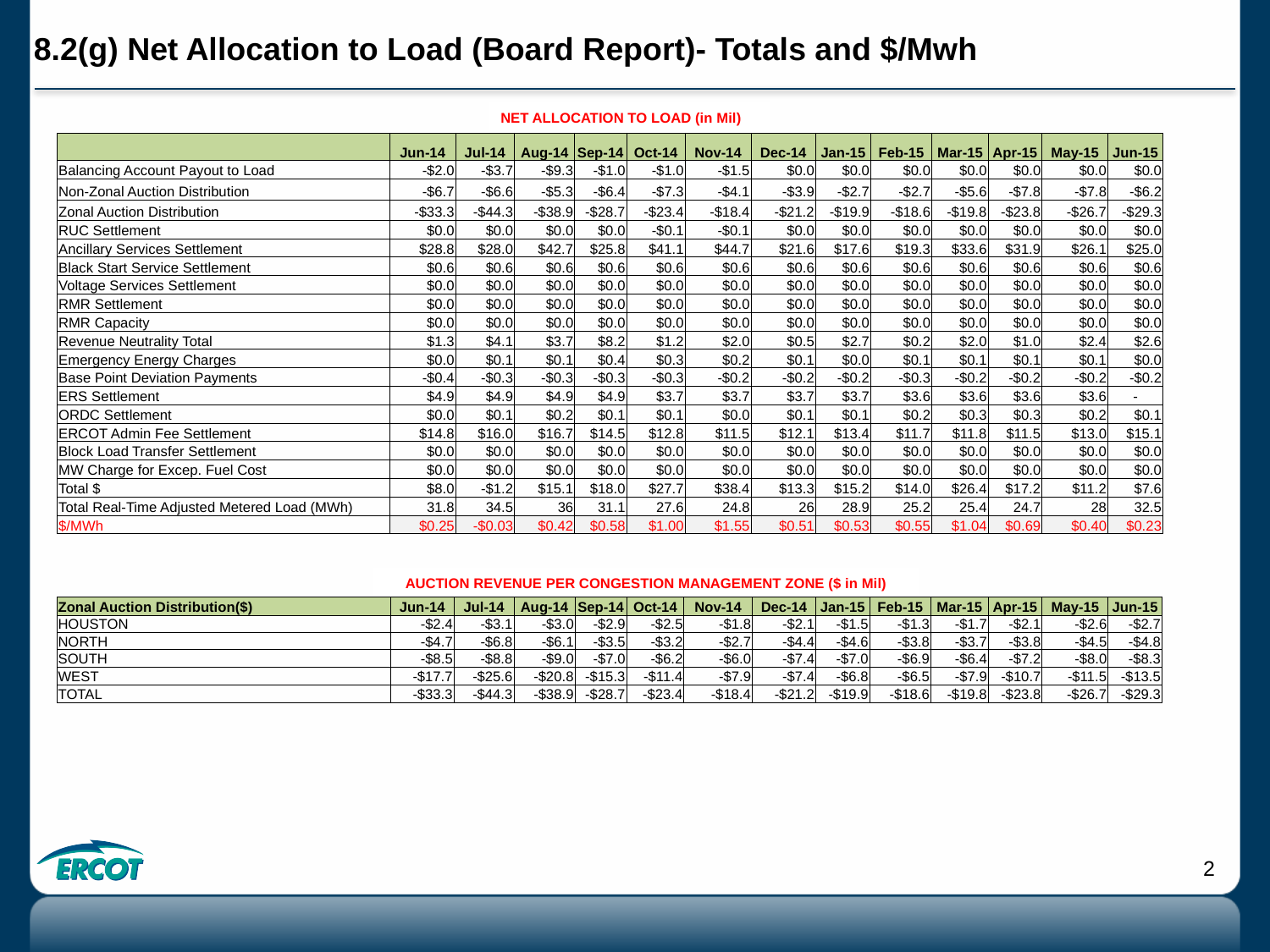

# 8.2(g) Net Allocation to Load (Board Report)- Totals and $/Mwh
NET ALLOCATION TO LOAD (in Mil)
|  | Jun-14 | Jul-14 | Aug-14 | Sep-14 | Oct-14 | Nov-14 | Dec-14 | Jan-15 | Feb-15 | Mar-15 | Apr-15 | May-15 | Jun-15 |
| --- | --- | --- | --- | --- | --- | --- | --- | --- | --- | --- | --- | --- | --- |
| Balancing Account Payout to Load | -$2.0 | -$3.7 | -$9.3 | -$1.0 | -$1.0 | -$1.5 | $0.0 | $0.0 | $0.0 | $0.0 | $0.0 | $0.0 | $0.0 |
| Non-Zonal Auction Distribution | -$6.7 | -$6.6 | -$5.3 | -$6.4 | -$7.3 | -$4.1 | -$3.9 | -$2.7 | -$2.7 | -$5.6 | -$7.8 | -$7.8 | -$6.2 |
| Zonal Auction Distribution | -$33.3 | -$44.3 | -$38.9 | -$28.7 | -$23.4 | -$18.4 | -$21.2 | -$19.9 | -$18.6 | -$19.8 | -$23.8 | -$26.7 | -$29.3 |
| RUC Settlement | $0.0 | $0.0 | $0.0 | $0.0 | -$0.1 | -$0.1 | $0.0 | $0.0 | $0.0 | $0.0 | $0.0 | $0.0 | $0.0 |
| Ancillary Services Settlement | $28.8 | $28.0 | $42.7 | $25.8 | $41.1 | $44.7 | $21.6 | $17.6 | $19.3 | $33.6 | $31.9 | $26.1 | $25.0 |
| Black Start Service Settlement | $0.6 | $0.6 | $0.6 | $0.6 | $0.6 | $0.6 | $0.6 | $0.6 | $0.6 | $0.6 | $0.6 | $0.6 | $0.6 |
| Voltage Services Settlement | $0.0 | $0.0 | $0.0 | $0.0 | $0.0 | $0.0 | $0.0 | $0.0 | $0.0 | $0.0 | $0.0 | $0.0 | $0.0 |
| RMR Settlement | $0.0 | $0.0 | $0.0 | $0.0 | $0.0 | $0.0 | $0.0 | $0.0 | $0.0 | $0.0 | $0.0 | $0.0 | $0.0 |
| RMR Capacity | $0.0 | $0.0 | $0.0 | $0.0 | $0.0 | $0.0 | $0.0 | $0.0 | $0.0 | $0.0 | $0.0 | $0.0 | $0.0 |
| Revenue Neutrality Total | $1.3 | $4.1 | $3.7 | $8.2 | $1.2 | $2.0 | $0.5 | $2.7 | $0.2 | $2.0 | $1.0 | $2.4 | $2.6 |
| Emergency Energy Charges | $0.0 | $0.1 | $0.1 | $0.4 | $0.3 | $0.2 | $0.1 | $0.0 | $0.1 | $0.1 | $0.1 | $0.1 | $0.0 |
| Base Point Deviation Payments | -$0.4 | -$0.3 | -$0.3 | -$0.3 | -$0.3 | -$0.2 | -$0.2 | -$0.2 | -$0.3 | -$0.2 | -$0.2 | -$0.2 | -$0.2 |
| ERS Settlement | $4.9 | $4.9 | $4.9 | $4.9 | $3.7 | $3.7 | $3.7 | $3.7 | $3.6 | $3.6 | $3.6 | $3.6 | - |
| ORDC Settlement | $0.0 | $0.1 | $0.2 | $0.1 | $0.1 | $0.0 | $0.1 | $0.1 | $0.2 | $0.3 | $0.3 | $0.2 | $0.1 |
| ERCOT Admin Fee Settlement | $14.8 | $16.0 | $16.7 | $14.5 | $12.8 | $11.5 | $12.1 | $13.4 | $11.7 | $11.8 | $11.5 | $13.0 | $15.1 |
| Block Load Transfer Settlement | $0.0 | $0.0 | $0.0 | $0.0 | $0.0 | $0.0 | $0.0 | $0.0 | $0.0 | $0.0 | $0.0 | $0.0 | $0.0 |
| MW Charge for Excep. Fuel Cost | $0.0 | $0.0 | $0.0 | $0.0 | $0.0 | $0.0 | $0.0 | $0.0 | $0.0 | $0.0 | $0.0 | $0.0 | $0.0 |
| Total $ | $8.0 | -$1.2 | $15.1 | $18.0 | $27.7 | $38.4 | $13.3 | $15.2 | $14.0 | $26.4 | $17.2 | $11.2 | $7.6 |
| Total Real-Time Adjusted Metered Load (MWh) | 31.8 | 34.5 | 36 | 31.1 | 27.6 | 24.8 | 26 | 28.9 | 25.2 | 25.4 | 24.7 | 28 | 32.5 |
| $/MWh | $0.25 | -$0.03 | $0.42 | $0.58 | $1.00 | $1.55 | $0.51 | $0.53 | $0.55 | $1.04 | $0.69 | $0.40 | $0.23 |
AUCTION REVENUE PER CONGESTION MANAGEMENT ZONE ($ in Mil)
| Zonal Auction Distribution($) | Jun-14 | Jul-14 | Aug-14 | Sep-14 | Oct-14 | Nov-14 | Dec-14 | Jan-15 | Feb-15 | Mar-15 | Apr-15 | May-15 | Jun-15 |
| --- | --- | --- | --- | --- | --- | --- | --- | --- | --- | --- | --- | --- | --- |
| HOUSTON | -$2.4 | -$3.1 | -$3.0 | -$2.9 | -$2.5 | -$1.8 | -$2.1 | -$1.5 | -$1.3 | -$1.7 | -$2.1 | -$2.6 | -$2.7 |
| NORTH | -$4.7 | -$6.8 | -$6.1 | -$3.5 | -$3.2 | -$2.7 | -$4.4 | -$4.6 | -$3.8 | -$3.7 | -$3.8 | -$4.5 | -$4.8 |
| SOUTH | -$8.5 | -$8.8 | -$9.0 | -$7.0 | -$6.2 | -$6.0 | -$7.4 | -$7.0 | -$6.9 | -$6.4 | -$7.2 | -$8.0 | -$8.3 |
| WEST | -$17.7 | -$25.6 | -$20.8 | -$15.3 | -$11.4 | -$7.9 | -$7.4 | -$6.8 | -$6.5 | -$7.9 | -$10.7 | -$11.5 | -$13.5 |
| TOTAL | -$33.3 | -$44.3 | -$38.9 | -$28.7 | -$23.4 | -$18.4 | -$21.2 | -$19.9 | -$18.6 | -$19.8 | -$23.8 | -$26.7 | -$29.3 |